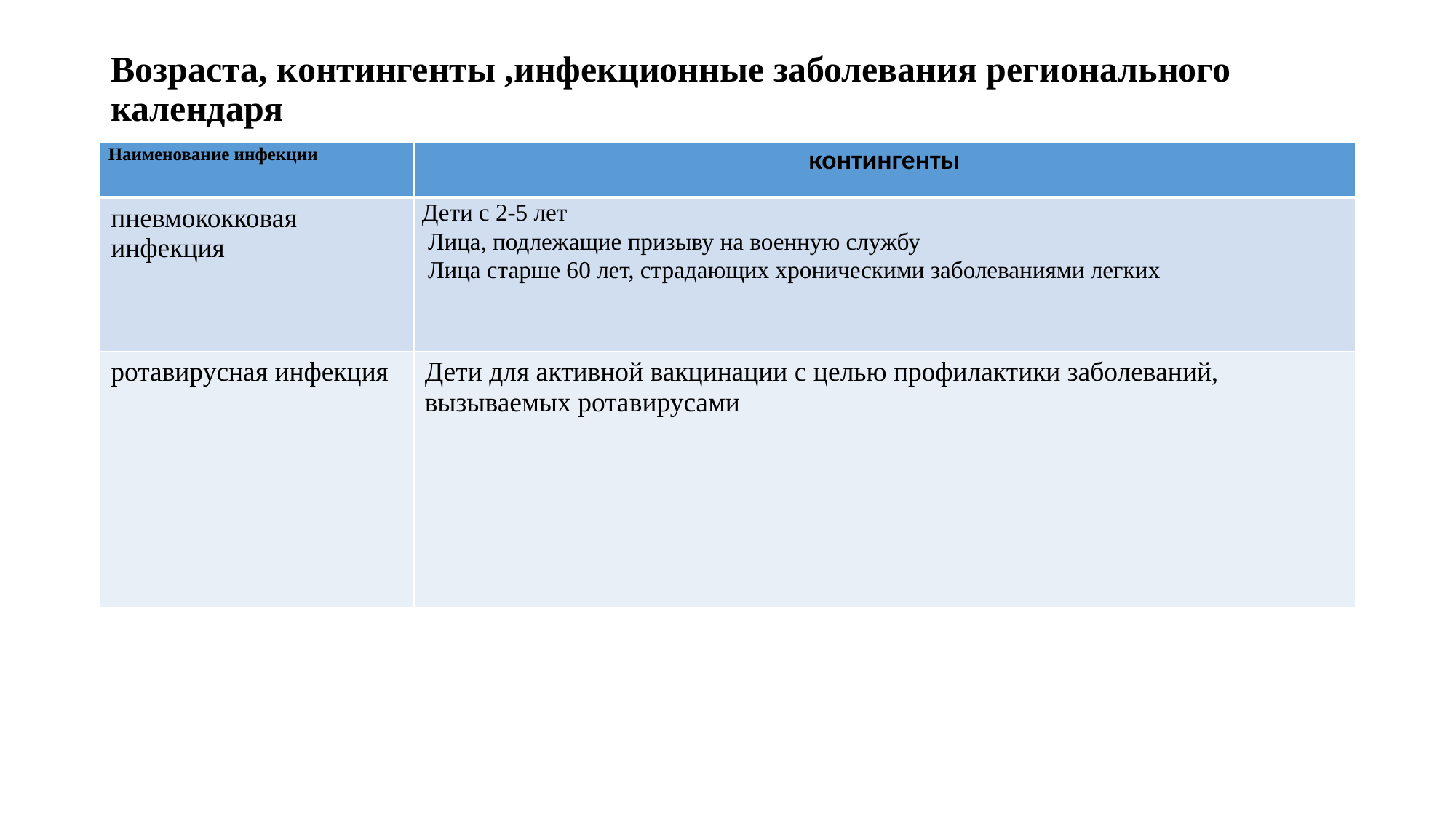

# Возраста, контингенты ,инфекционные заболевания регионального календаря
| Наименование инфекции | контингенты |
| --- | --- |
| пневмококковая инфекция | Дети с 2-5 лет  Лица, подлежащие призыву на военную службу  Лица старше 60 лет, страдающих хроническими заболеваниями легких |
| ротавирусная инфекция | Дети для активной вакцинации с целью профилактики заболеваний, вызываемых ротавирусами |